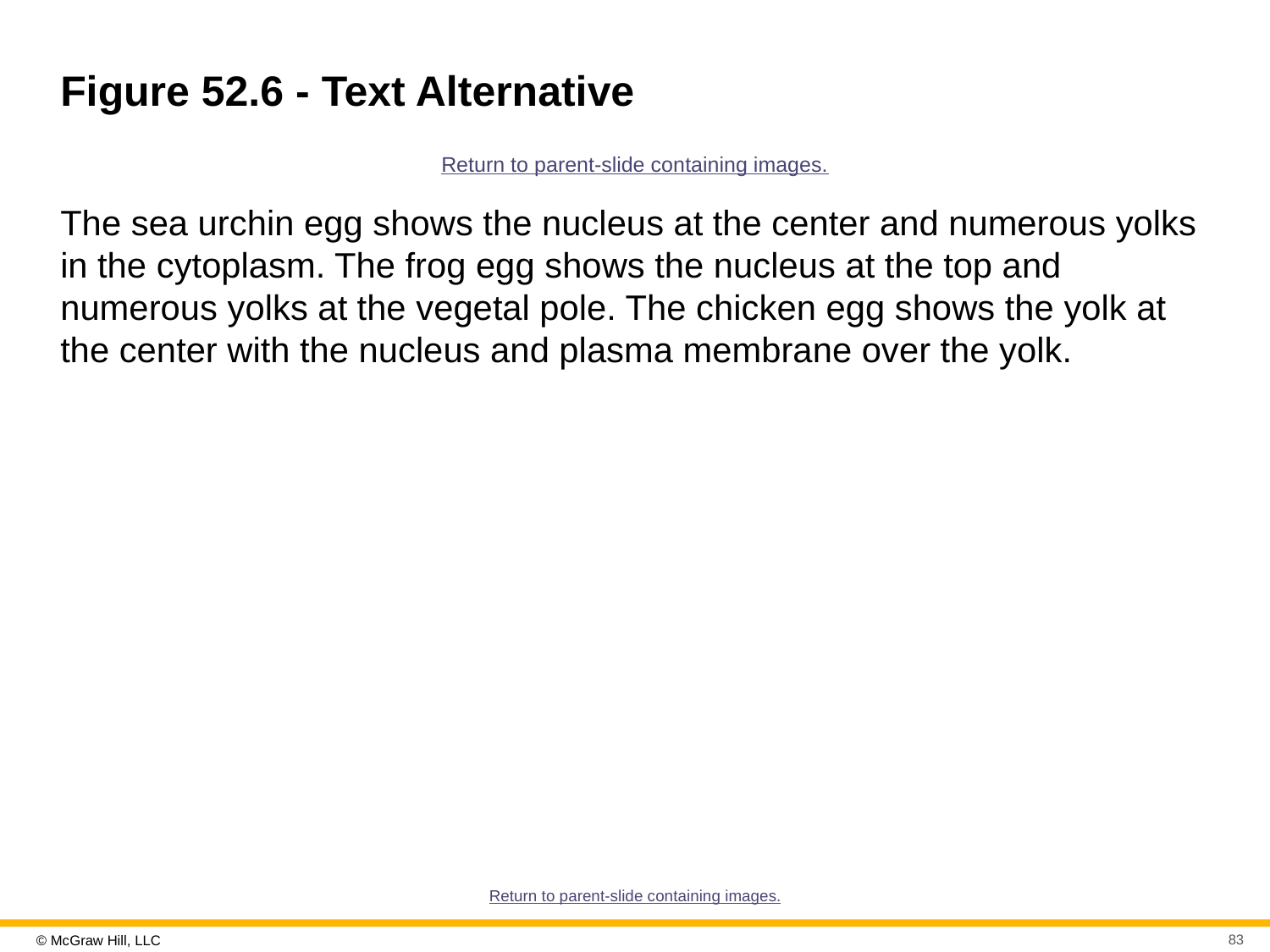

# Figure 52.6 - Text Alternative
Return to parent-slide containing images.
The sea urchin egg shows the nucleus at the center and numerous yolks in the cytoplasm. The frog egg shows the nucleus at the top and numerous yolks at the vegetal pole. The chicken egg shows the yolk at the center with the nucleus and plasma membrane over the yolk.
Return to parent-slide containing images.
83